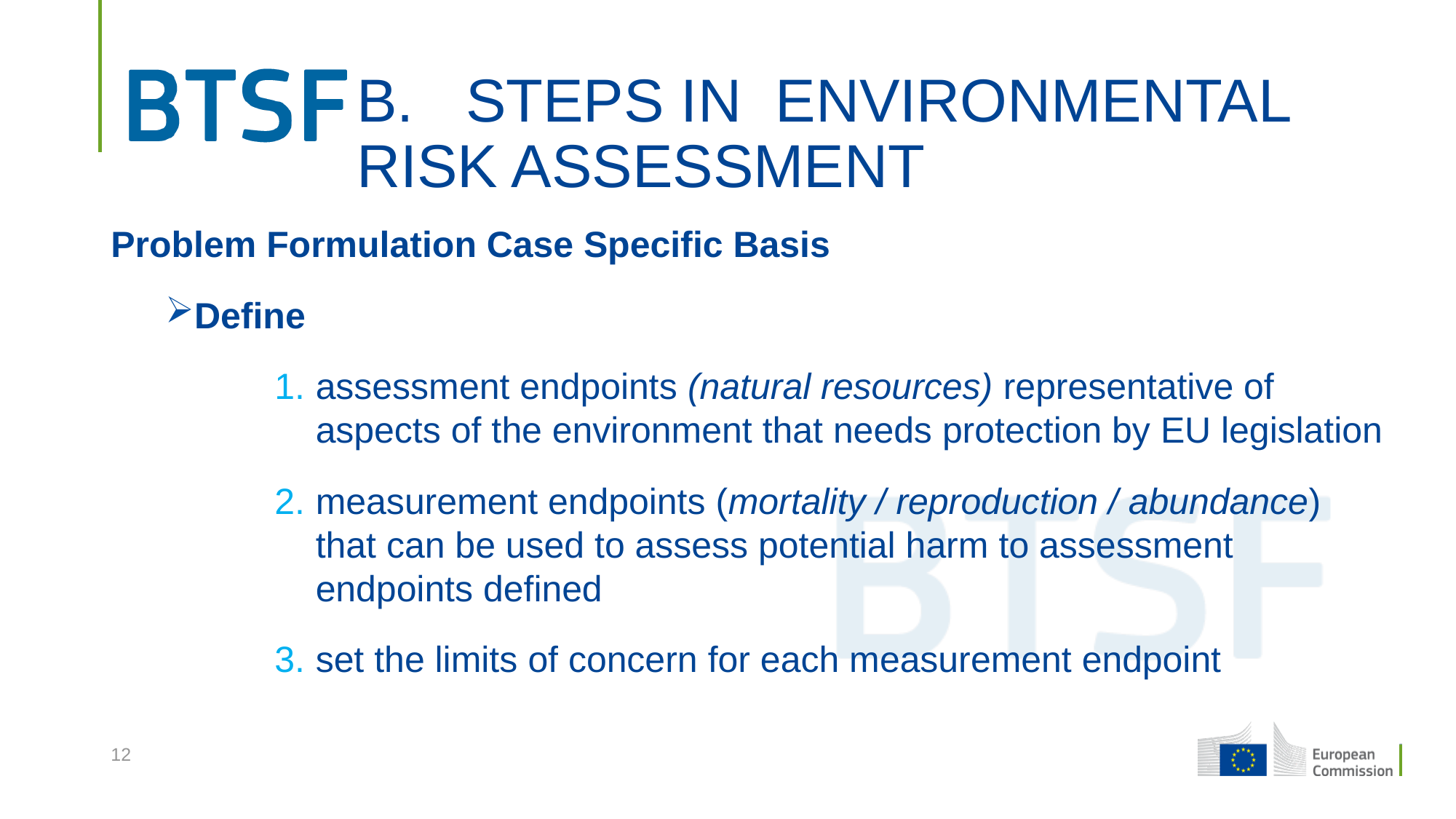

# B.	STEPS IN  ENVIRONMENTAL RISK ASSESSMENT
Problem Formulation Case Specific Basis
Define
assessment endpoints (natural resources) representative of aspects of the environment that needs protection by EU legislation
measurement endpoints (mortality / reproduction / abundance) that can be used to assess potential harm to assessment endpoints defined
set the limits of concern for each measurement endpoint

12